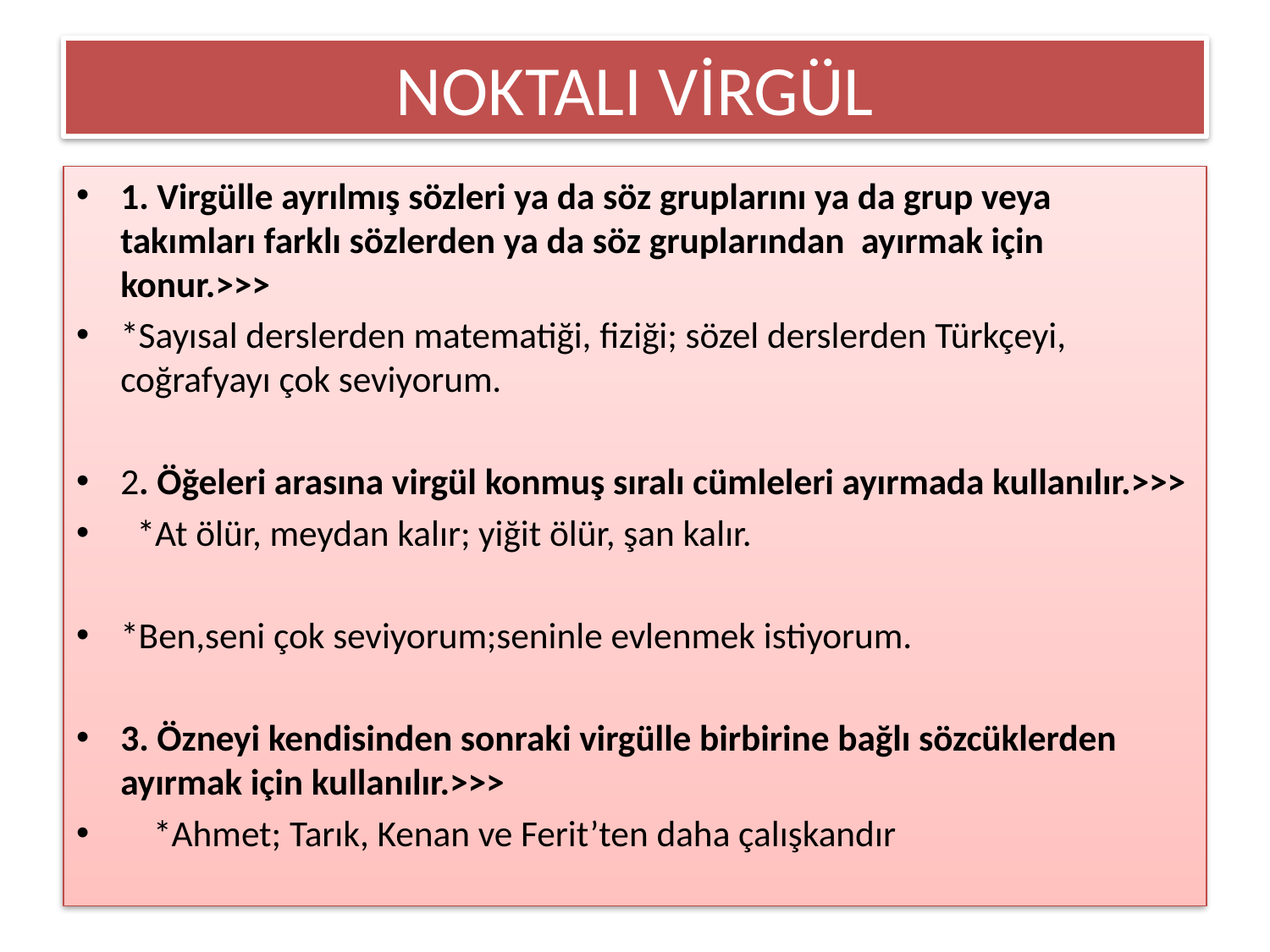

# NOKTALI VİRGÜL
1. Virgülle ayrılmış sözleri ya da söz gruplarını ya da grup veya takımları farklı sözlerden ya da söz gruplarından  ayırmak için konur.>>>
*Sayısal derslerden matematiği, fiziği; sözel derslerden Türkçeyi, coğrafyayı çok seviyorum.

2. Öğeleri arasına virgül konmuş sıralı cümleleri ayırmada kullanılır.>>>
  *At ölür, meydan kalır; yiğit ölür, şan kalır.

*Ben,seni çok seviyorum;seninle evlenmek istiyorum.

3. Özneyi kendisinden sonraki virgülle birbirine bağlı sözcüklerden ayırmak için kullanılır.>>>
    *Ahmet; Tarık, Kenan ve Ferit’ten daha çalışkandır